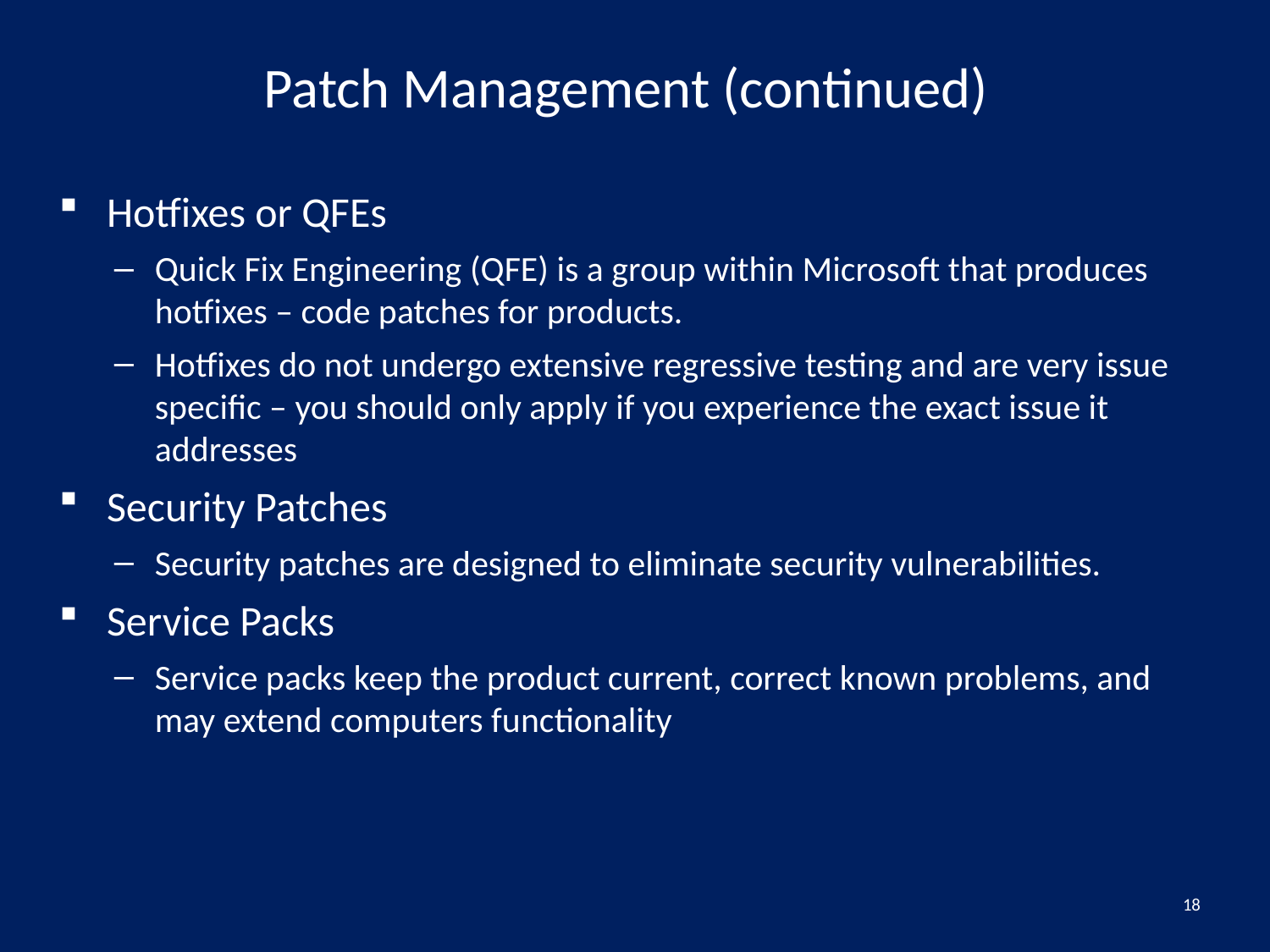

# Patch Management (continued)
Hotfixes or QFEs
Quick Fix Engineering (QFE) is a group within Microsoft that produces hotfixes – code patches for products.
Hotfixes do not undergo extensive regressive testing and are very issue specific – you should only apply if you experience the exact issue it addresses
Security Patches
Security patches are designed to eliminate security vulnerabilities.
Service Packs
Service packs keep the product current, correct known problems, and may extend computers functionality